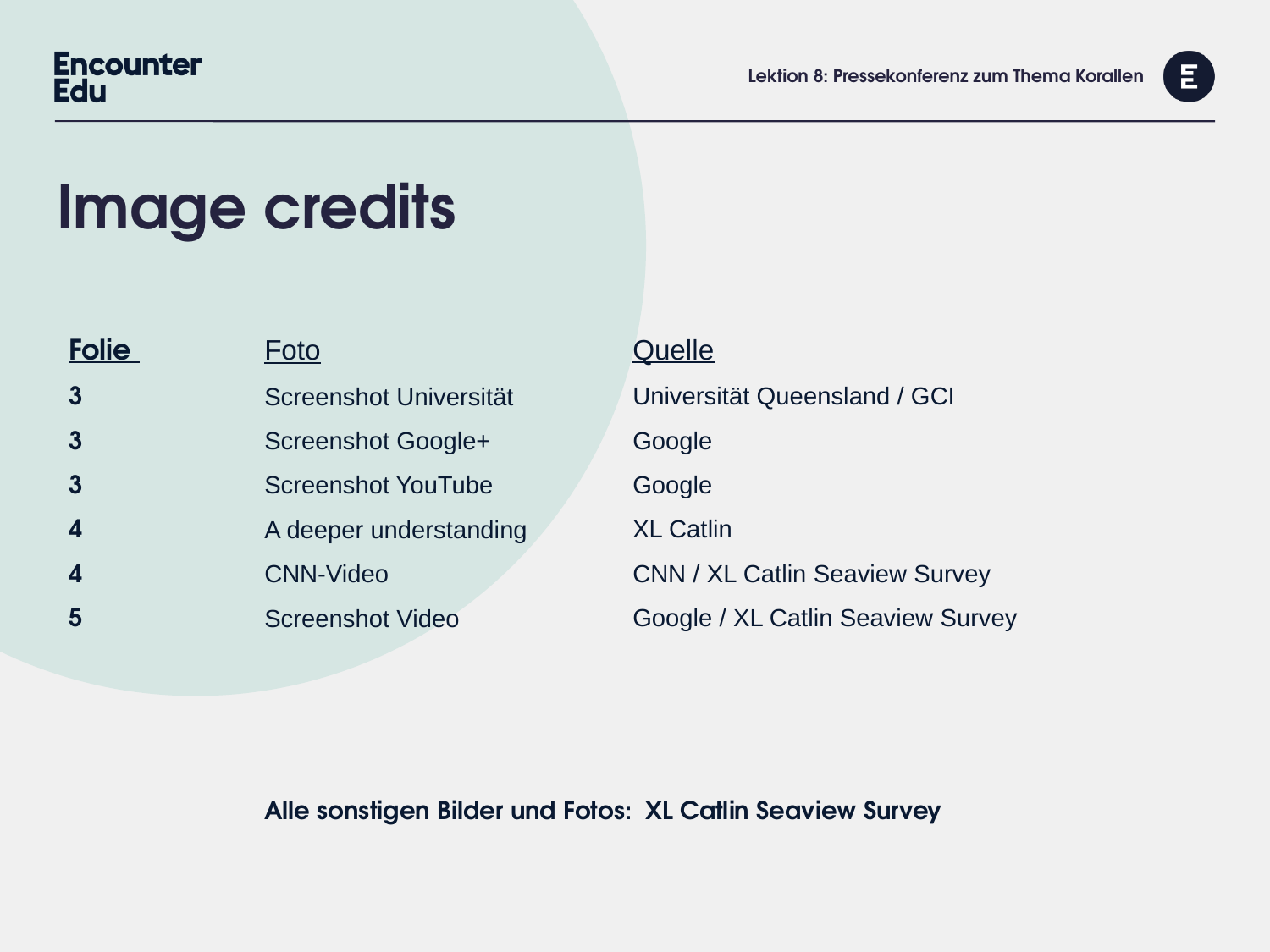

# Lektion 8: Pressekonferenz zum Thema Korallen
Folie
3
3
3
4
4
5
Quelle
Universität Queensland / GCI
Google
Google
XL Catlin
CNN / XL Catlin Seaview Survey
Google / XL Catlin Seaview Survey

Foto
Screenshot Universität
Screenshot Google+
Screenshot YouTube
A deeper understanding
CNN-Video
Screenshot Video
Alle sonstigen Bilder und Fotos: 	XL Catlin Seaview Survey